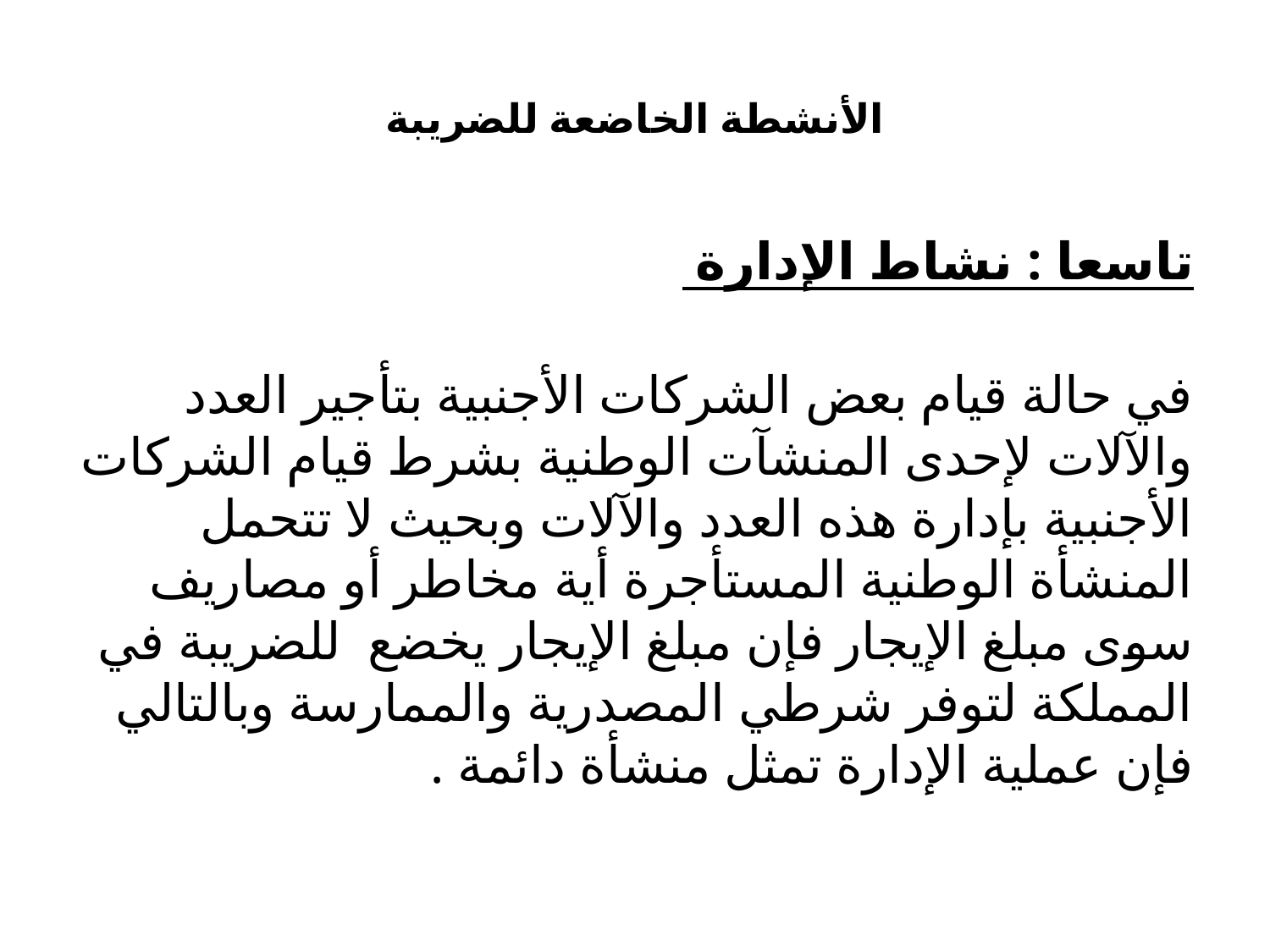

# الأنشطة الخاضعة للضريبة
تاسعا : نشاط الإدارة
في حالة قيام بعض الشركات الأجنبية بتأجير العدد والآلات لإحدى المنشآت الوطنية بشرط قيام الشركات الأجنبية بإدارة هذه العدد والآلات وبحيث لا تتحمل المنشأة الوطنية المستأجرة أية مخاطر أو مصاريف سوى مبلغ الإيجار فإن مبلغ الإيجار يخضع  للضريبة في المملكة لتوفر شرطي المصدرية والممارسة وبالتالي فإن عملية الإدارة تمثل منشأة دائمة .